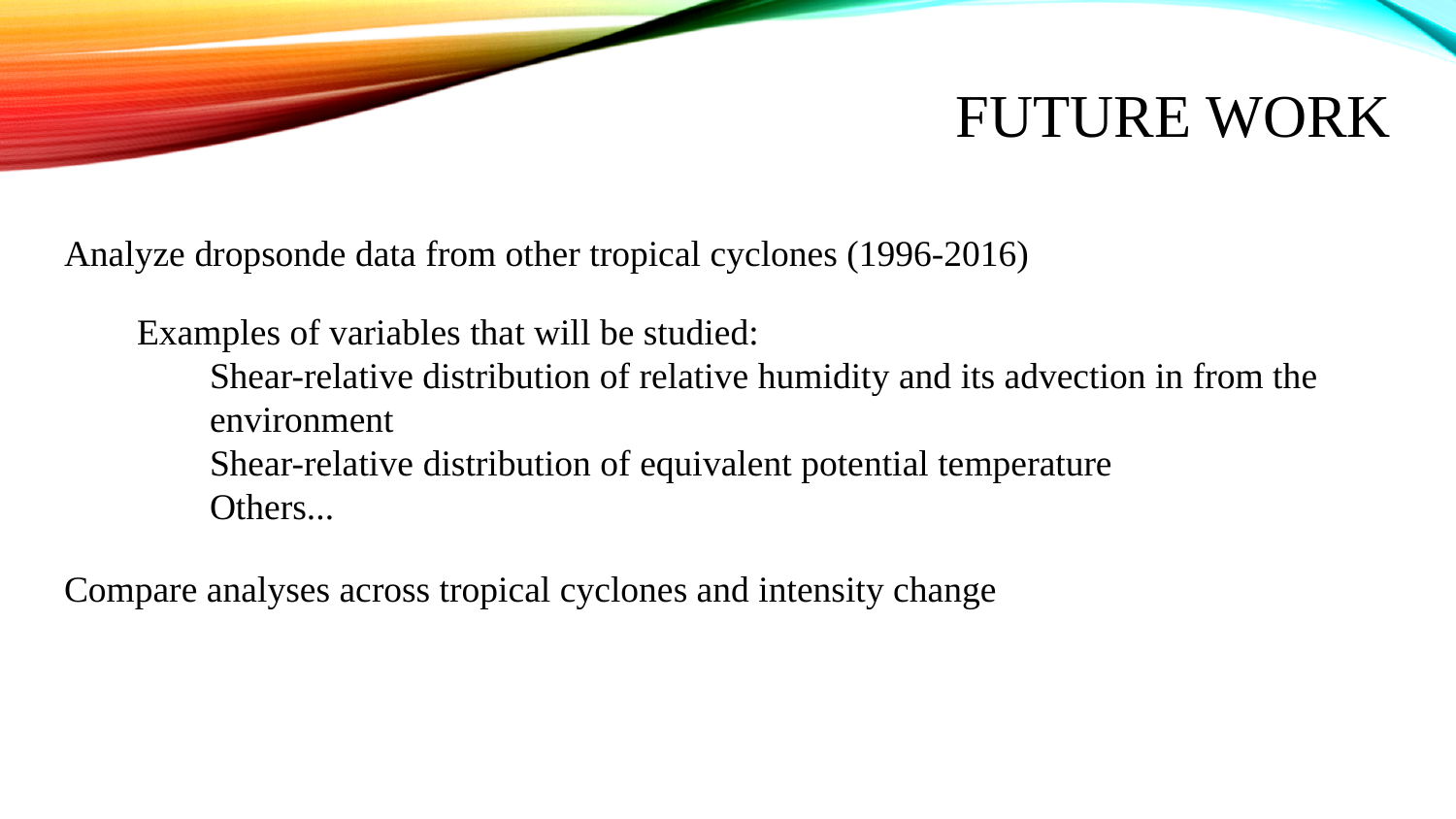

# Future Work
Analyze dropsonde data from other tropical cyclones (1996-2016)

Examples of variables that will be studied:
Shear-relative distribution of relative humidity and its advection in from the environment
Shear-relative distribution of equivalent potential temperature
Others...

Compare analyses across tropical cyclones and intensity change